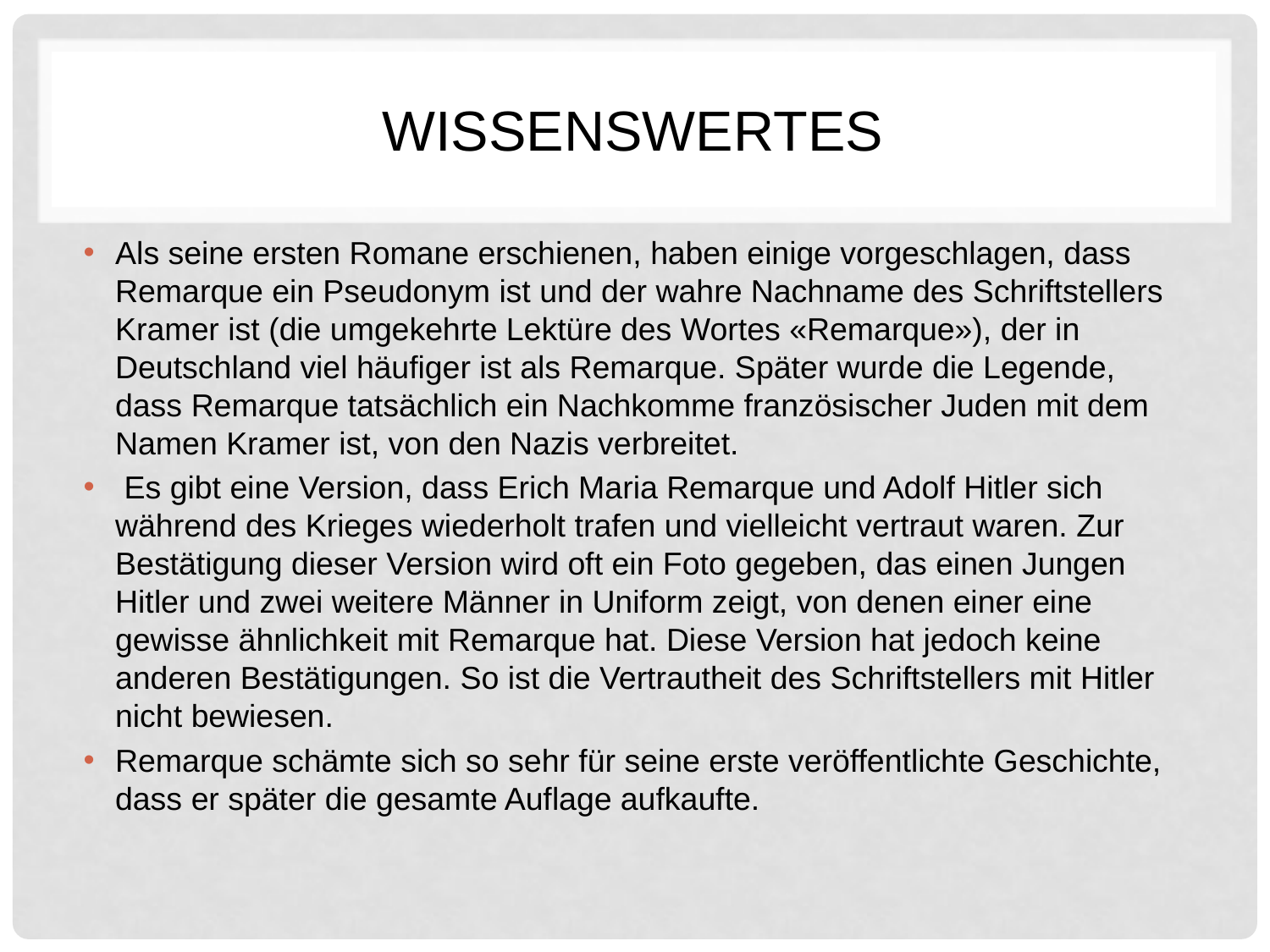

# Wissenswertes
Als seine ersten Romane erschienen, haben einige vorgeschlagen, dass Remarque ein Pseudonym ist und der wahre Nachname des Schriftstellers Kramer ist (die umgekehrte Lektüre des Wortes «Remarque»), der in Deutschland viel häufiger ist als Remarque. Später wurde die Legende, dass Remarque tatsächlich ein Nachkomme französischer Juden mit dem Namen Kramer ist, von den Nazis verbreitet.
 Es gibt eine Version, dass Erich Maria Remarque und Adolf Hitler sich während des Krieges wiederholt trafen und vielleicht vertraut waren. Zur Bestätigung dieser Version wird oft ein Foto gegeben, das einen Jungen Hitler und zwei weitere Männer in Uniform zeigt, von denen einer eine gewisse ähnlichkeit mit Remarque hat. Diese Version hat jedoch keine anderen Bestätigungen. So ist die Vertrautheit des Schriftstellers mit Hitler nicht bewiesen.
Remarque schämte sich so sehr für seine erste veröffentlichte Geschichte, dass er später die gesamte Auflage aufkaufte.